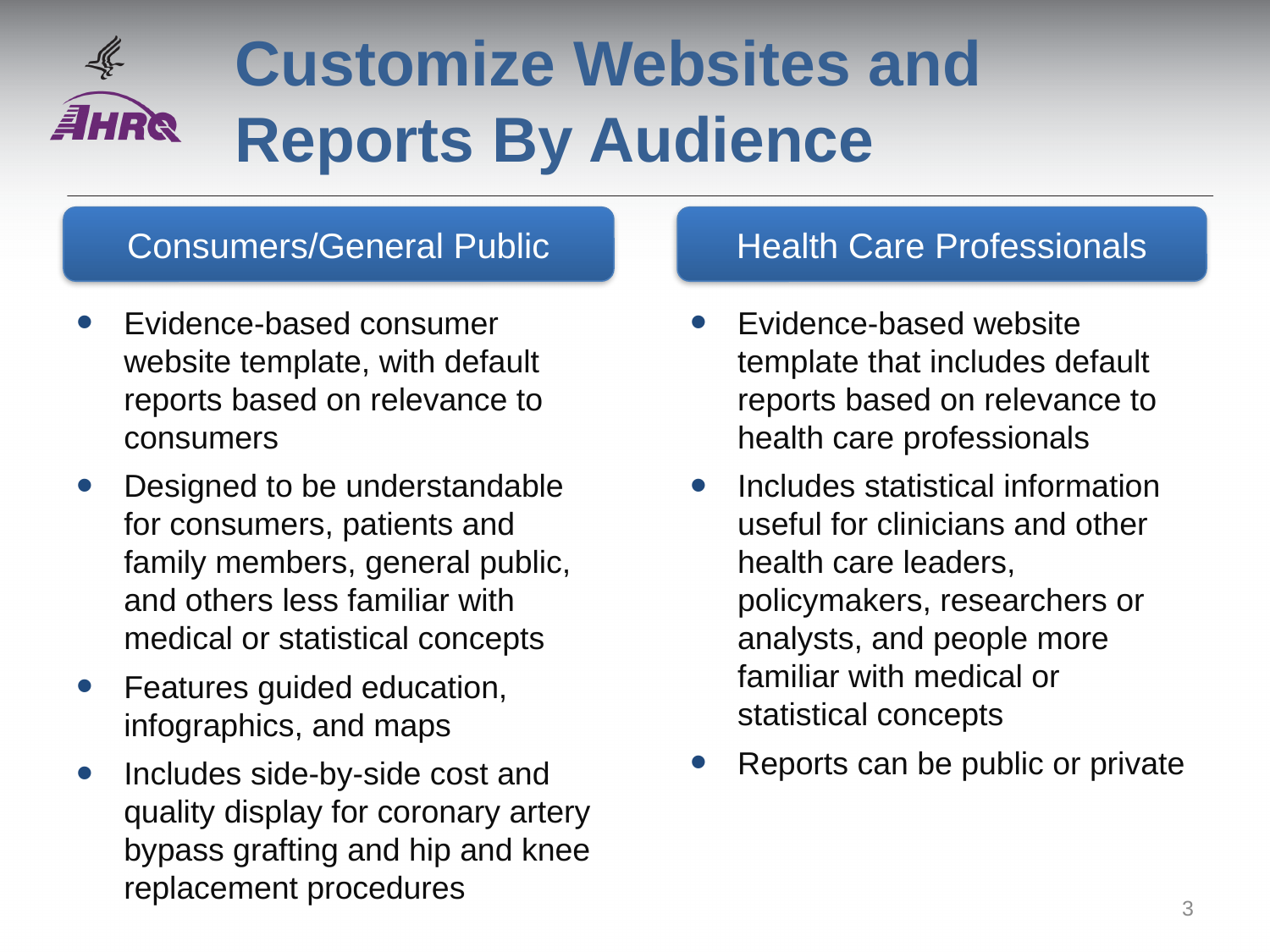

# Customize Websites and Reports By Audience
Consumers/General Public
Health Care Professionals
Evidence-based consumer website template, with default reports based on relevance to consumers
Designed to be understandable for consumers, patients and family members, general public, and others less familiar with medical or statistical concepts
Features guided education, infographics, and maps
Includes side-by-side cost and quality display for coronary artery bypass grafting and hip and knee replacement procedures
Evidence-based website template that includes default reports based on relevance to health care professionals
Includes statistical information useful for clinicians and other health care leaders, policymakers, researchers or analysts, and people more familiar with medical or statistical concepts
Reports can be public or private
3